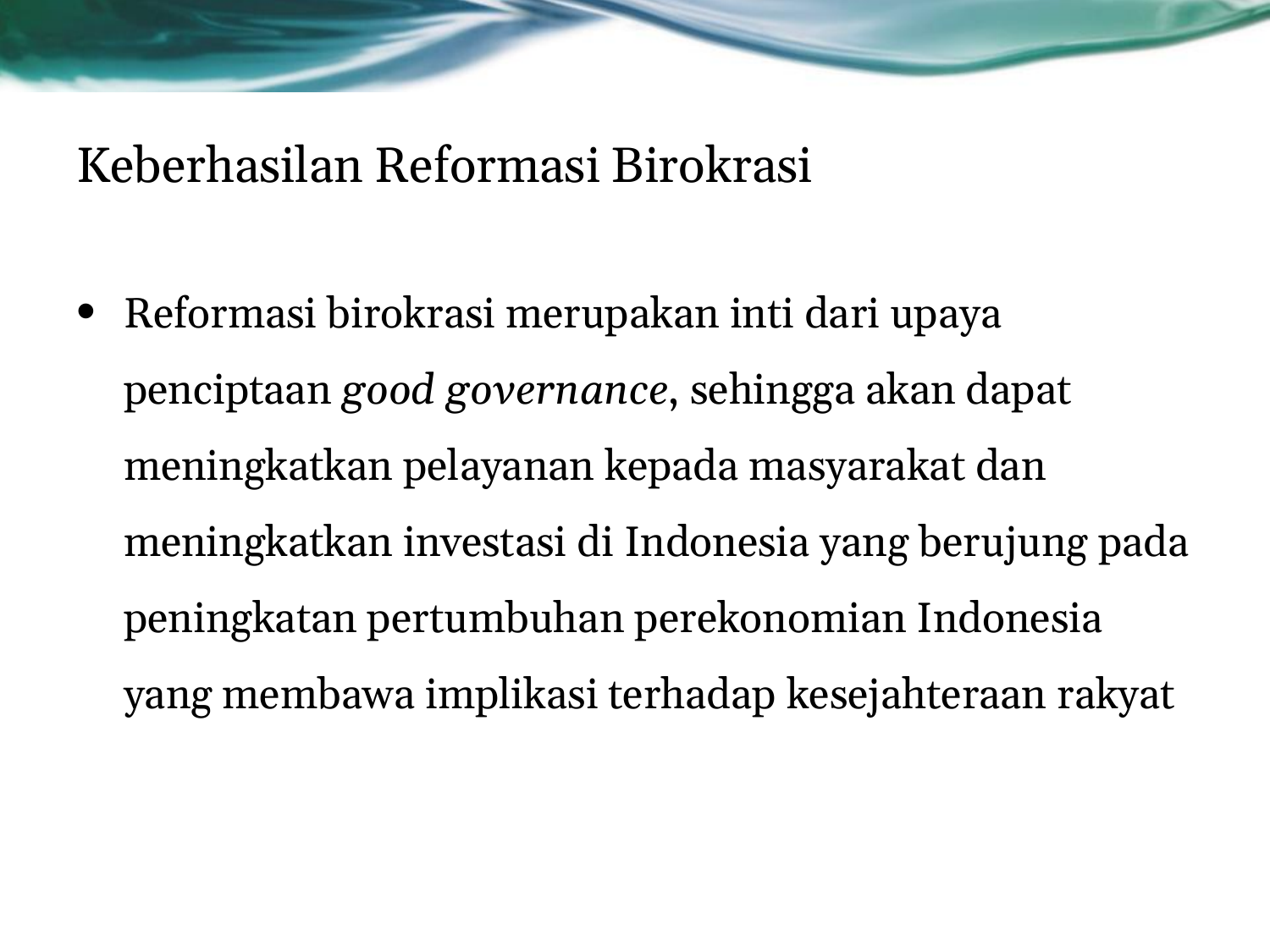

# Keberhasilan Reformasi Birokrasi
Reformasi birokrasi merupakan inti dari upaya penciptaan good governance, sehingga akan dapat meningkatkan pelayanan kepada masyarakat dan meningkatkan investasi di Indonesia yang berujung pada peningkatan pertumbuhan perekonomian Indonesia yang membawa implikasi terhadap kesejahteraan rakyat